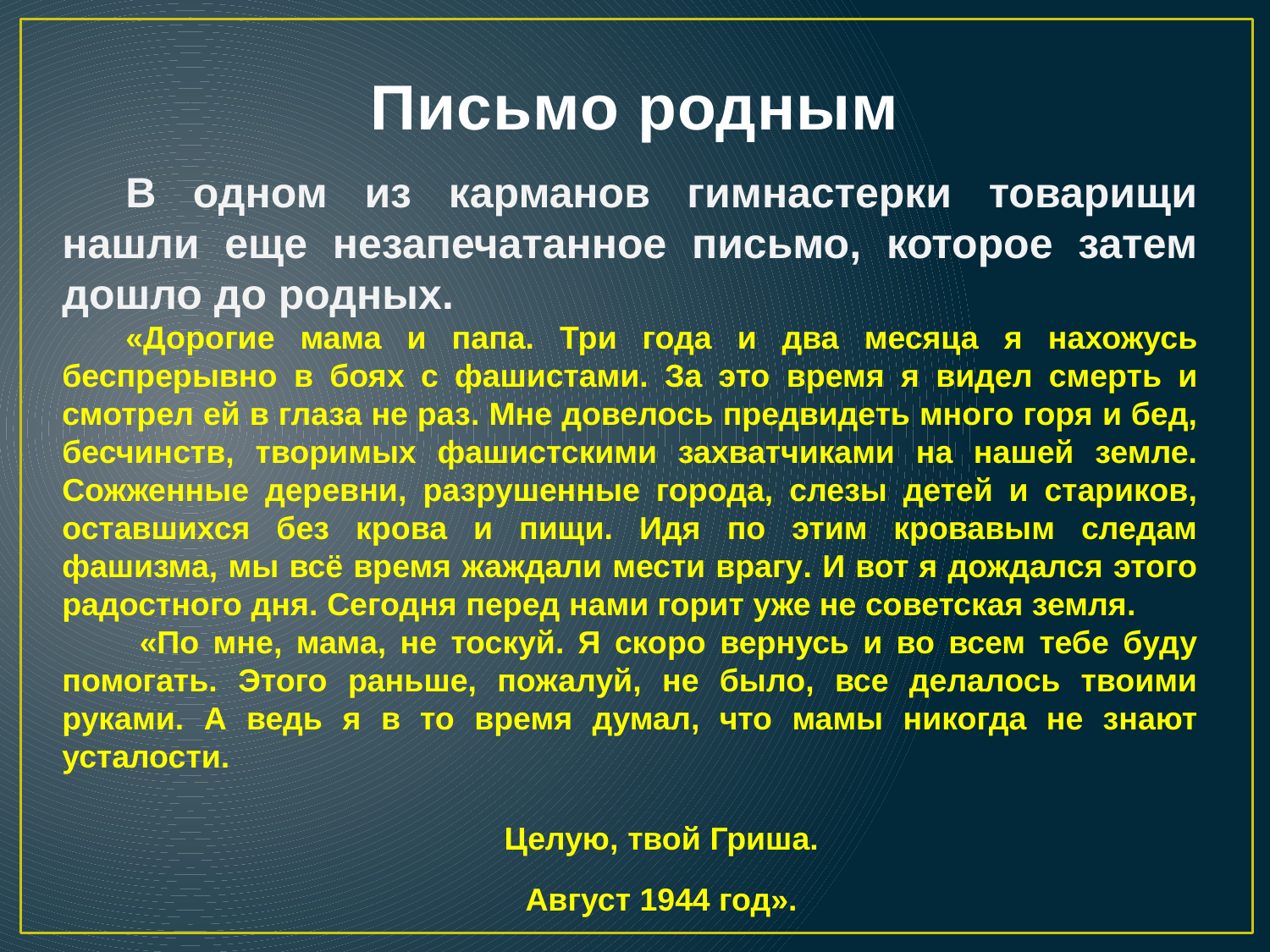

# Письмо родным
В одном из карманов гимнастерки товарищи нашли еще незапечатанное письмо, которое затем дошло до родных.
«Дорогие мама и папа. Три года и два месяца я нахожусь беспрерывно в боях с фашистами. За это время я видел смерть и смотрел ей в глаза не раз. Мне довелось предвидеть много горя и бед, бесчинств, творимых фашистскими захватчиками на нашей земле. Сожженные деревни, разрушенные города, слезы детей и стариков, оставшихся без крова и пищи. Идя по этим кровавым следам фашизма, мы всё время жаждали мести врагу. И вот я дождался этого радостного дня. Сегодня перед нами горит уже не советская земля.
 «По мне, мама, не тоскуй. Я скоро вернусь и во всем тебе буду помогать. Этого раньше, пожалуй, не было, все делалось твоими руками. А ведь я в то время думал, что мамы никогда не знают усталости.

Целую, твой Гриша.
Август 1944 год».